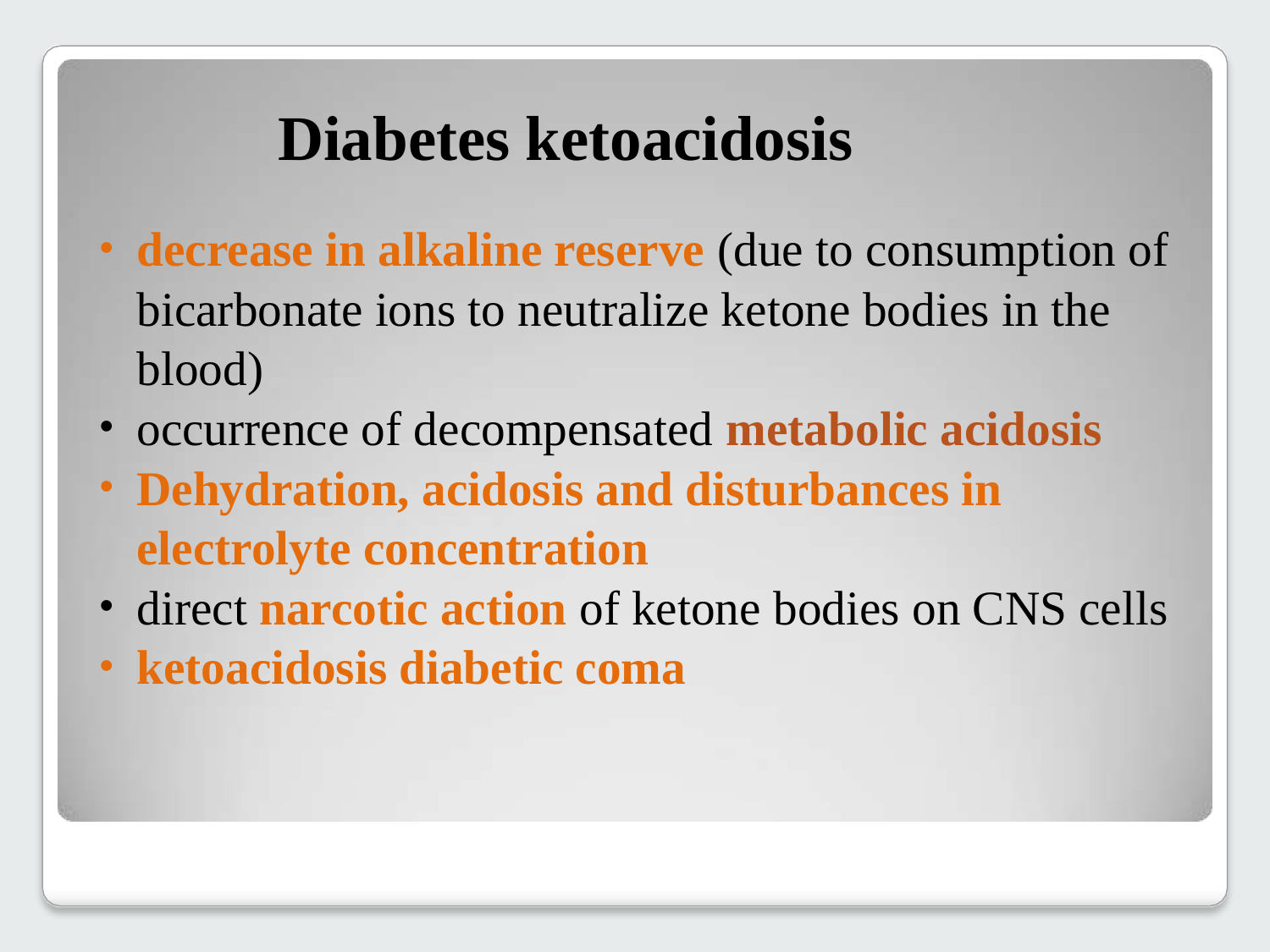

# Diabetes ketoacidosis
decrease in alkaline reserve (due to consumption of bicarbonate ions to neutralize ketone bodies in the blood)
occurrence of decompensated metabolic acidosis
Dehydration, acidosis and disturbances in electrolyte concentration
direct narcotic action of ketone bodies on CNS cells
ketoacidosis diabetic coma